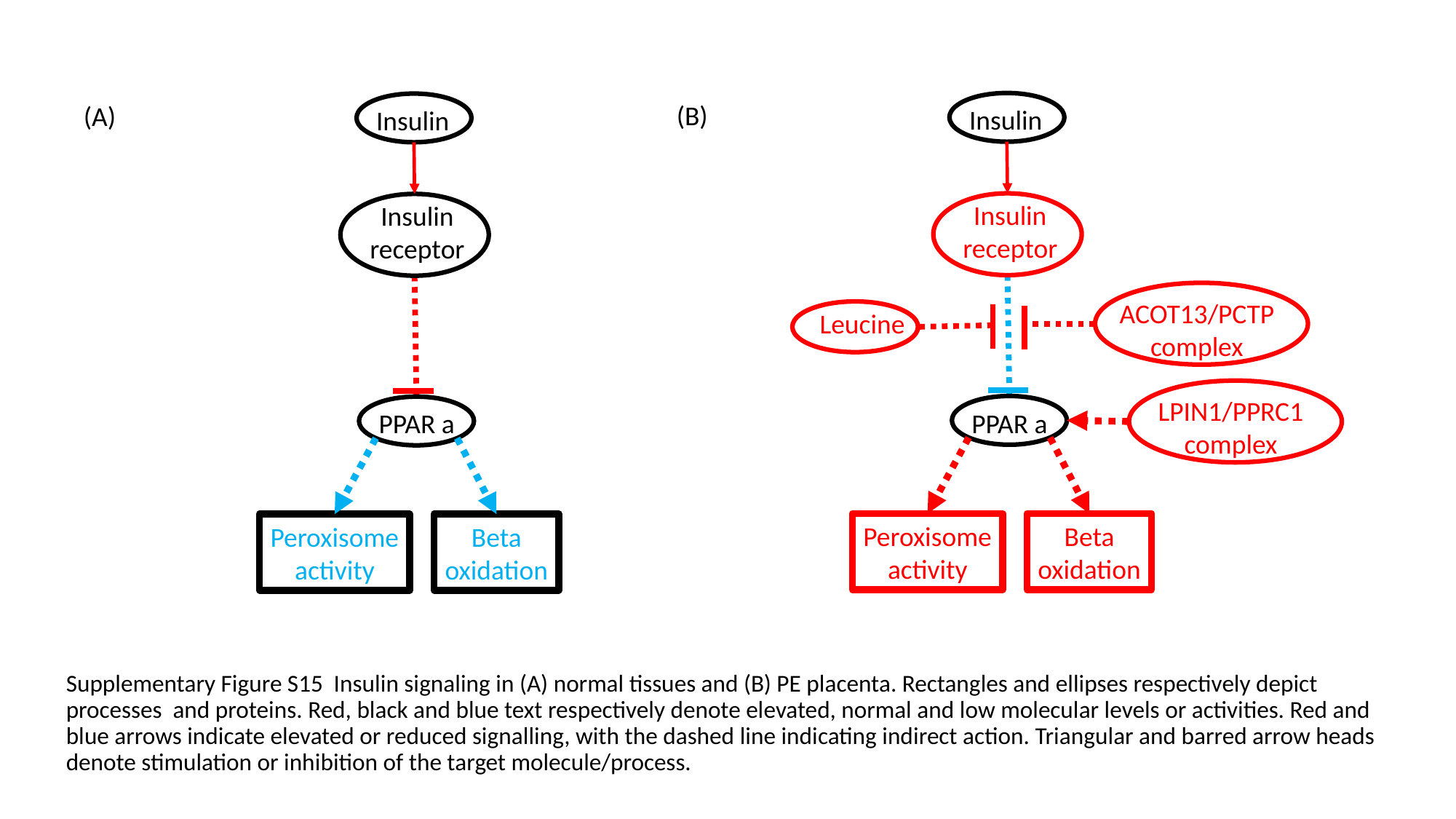

(B)

(A)

Insulin
Insulin
Insulin
receptor

Insulin
receptor

ACOT13/PCTP
complex

Leucine

LPIN1/PPRC1
complex

PPAR a
PPAR a
Peroxisome
activity
Beta
oxidation
Peroxisome
activity
Beta
oxidation
Supplementary Figure S15  Insulin signaling in (A) normal tissues and (B) PE placenta. Rectangles and ellipses respectively depict processes  and proteins. Red, black and blue text respectively denote elevated, normal and low molecular levels or activities. Red and blue arrows indicate elevated or reduced signalling, with the dashed line indicating indirect action. Triangular and barred arrow heads denote stimulation or inhibition of the target molecule/process.